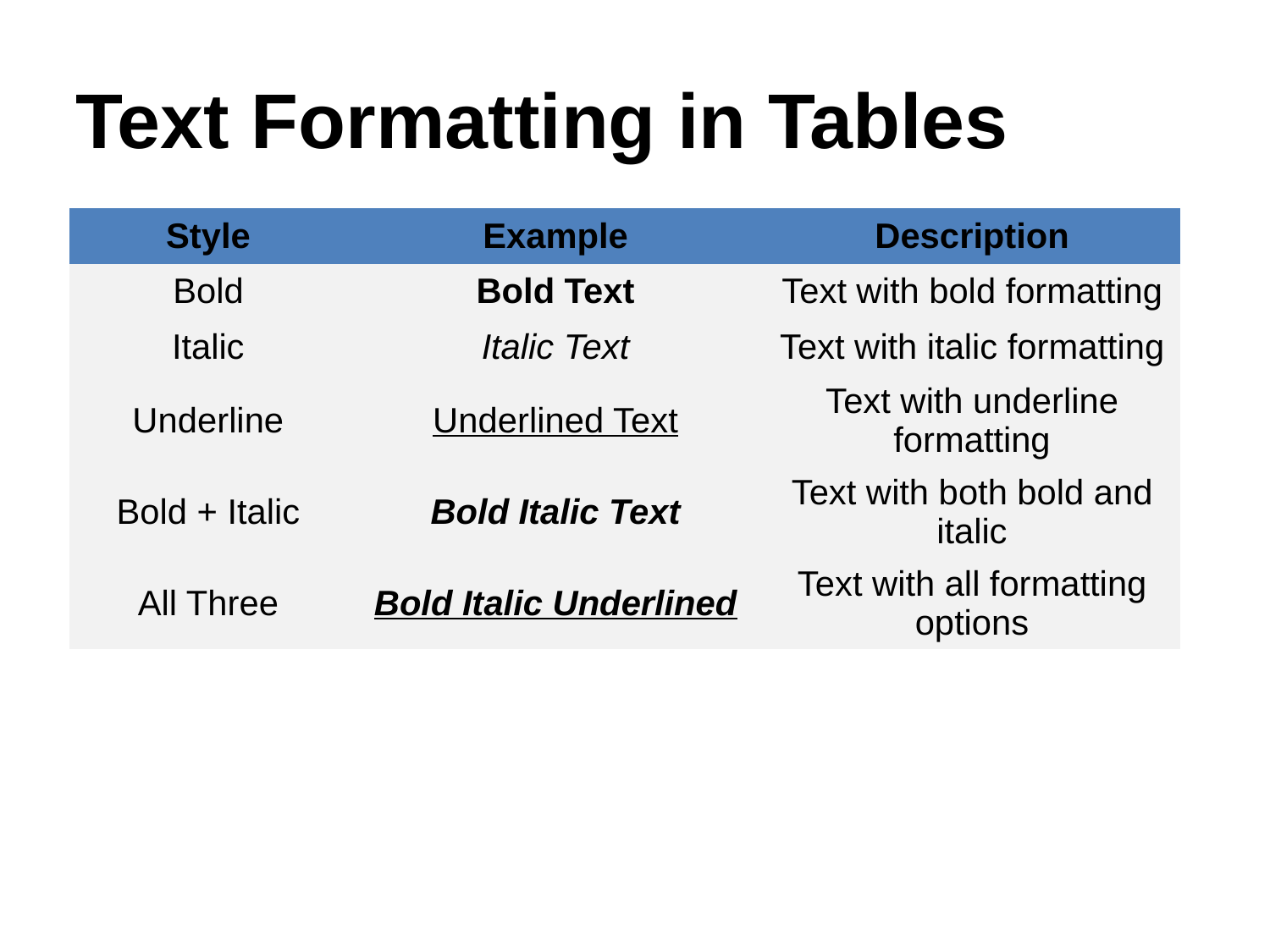

Text Formatting in Tables
| Style | Example | Description |
| --- | --- | --- |
| Bold | Bold Text | Text with bold formatting |
| Italic | Italic Text | Text with italic formatting |
| Underline | Underlined Text | Text with underline formatting |
| Bold + Italic | Bold Italic Text | Text with both bold and italic |
| All Three | Bold Italic Underlined | Text with all formatting options |